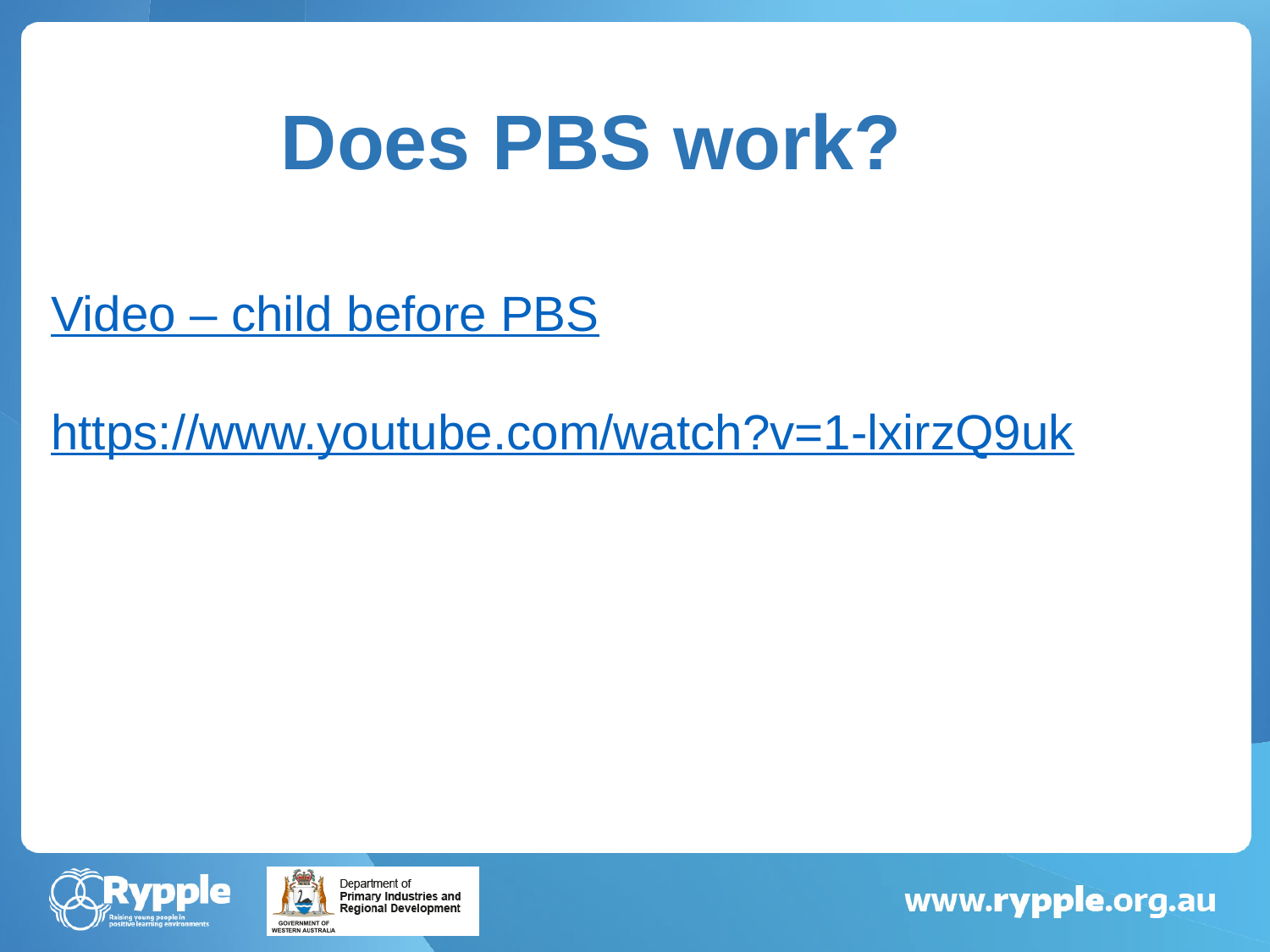

Does PBS work?

Video – child before PBS

https://www.youtube.com/watch?v=1-lxirzQ9uk